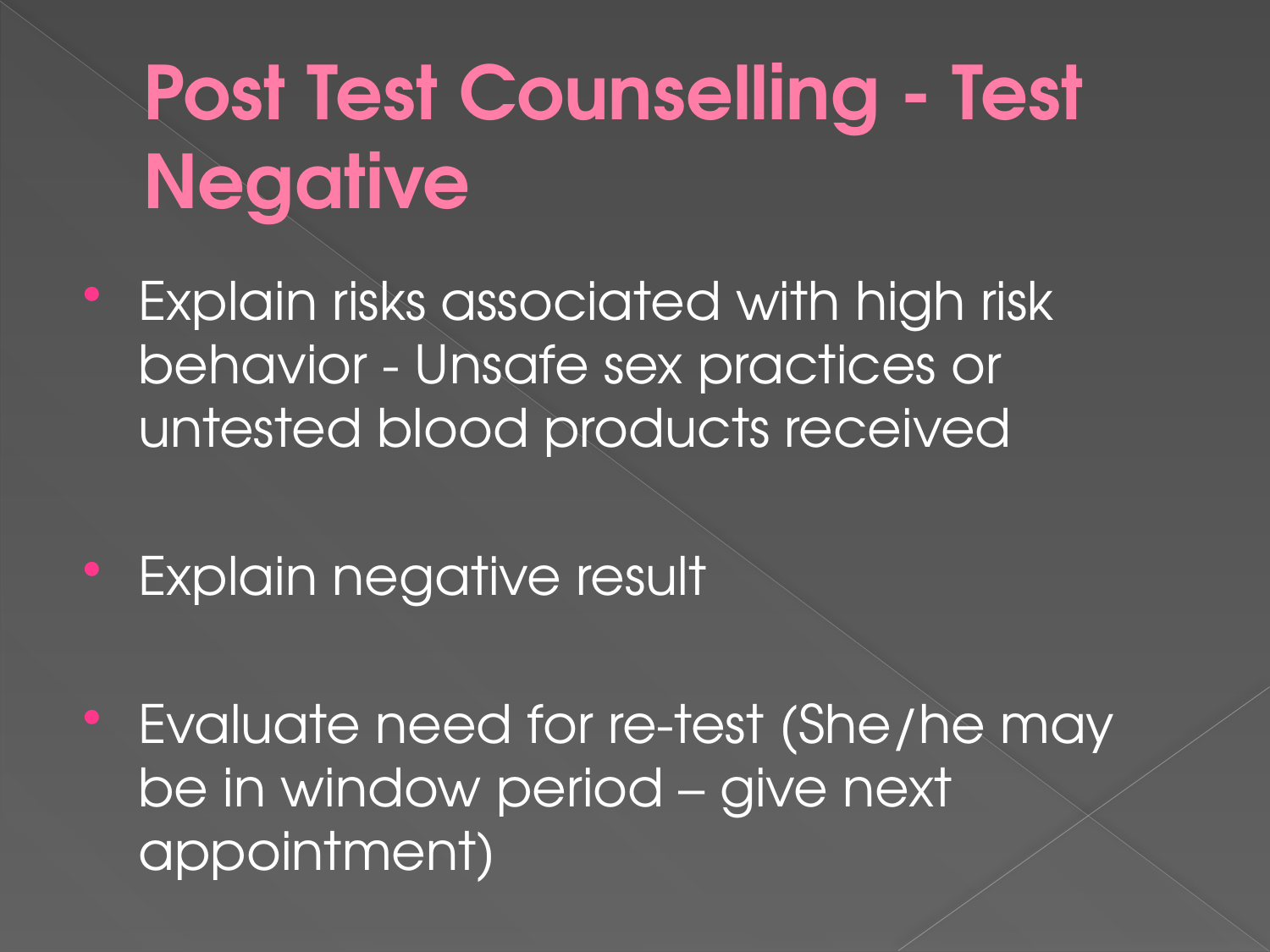

# Post Test Counselling - Test Negative
Explain risks associated with high risk behavior - Unsafe sex practices or untested blood products received

Explain negative result

Evaluate need for re-test (She/he may be in window period – give next appointment)